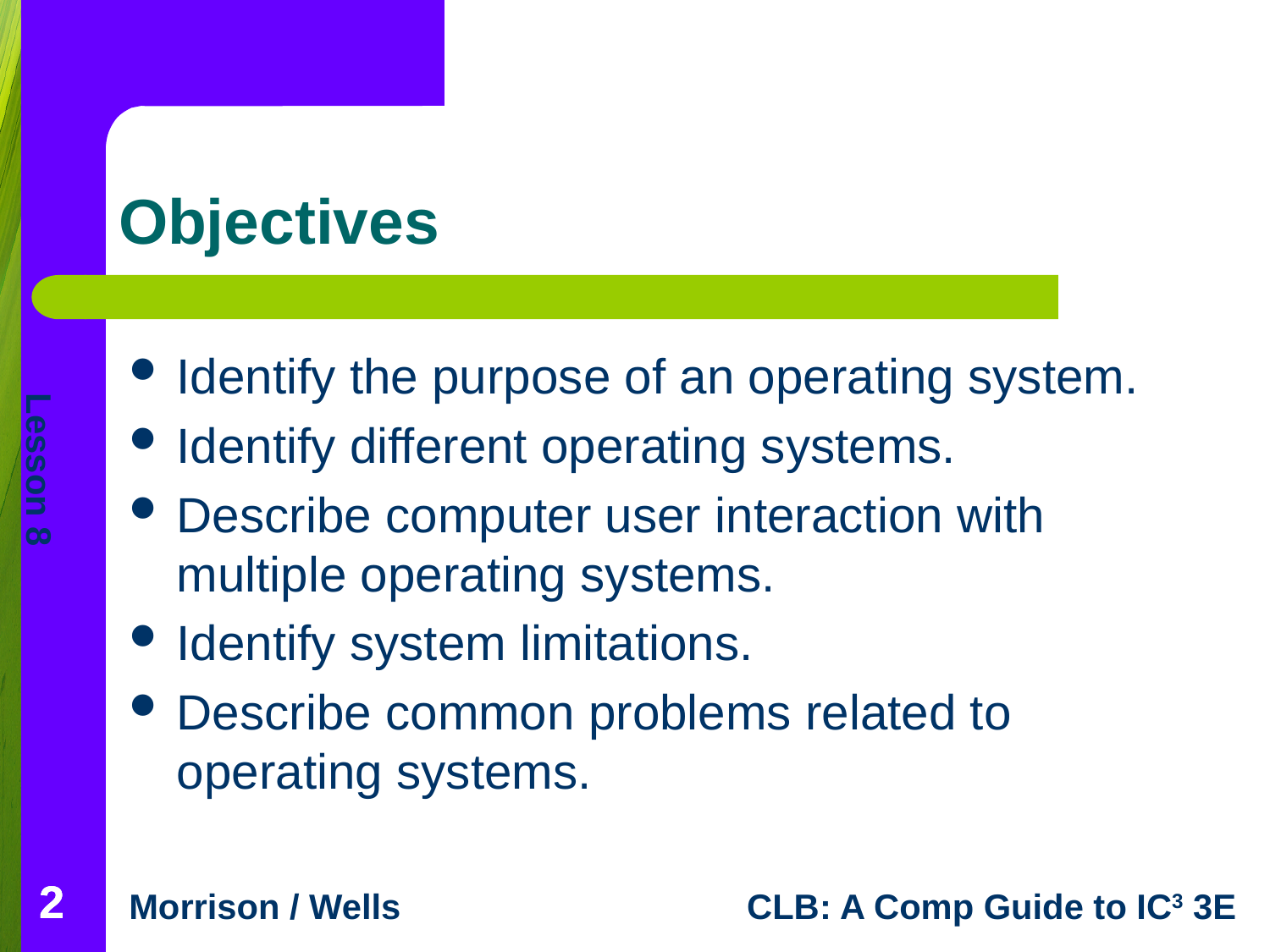

# Objectives
Identify the purpose of an operating system.
Identify different operating systems.
Describe computer user interaction with multiple operating systems.
Identify system limitations.
Describe common problems related to operating systems.

2
2
2